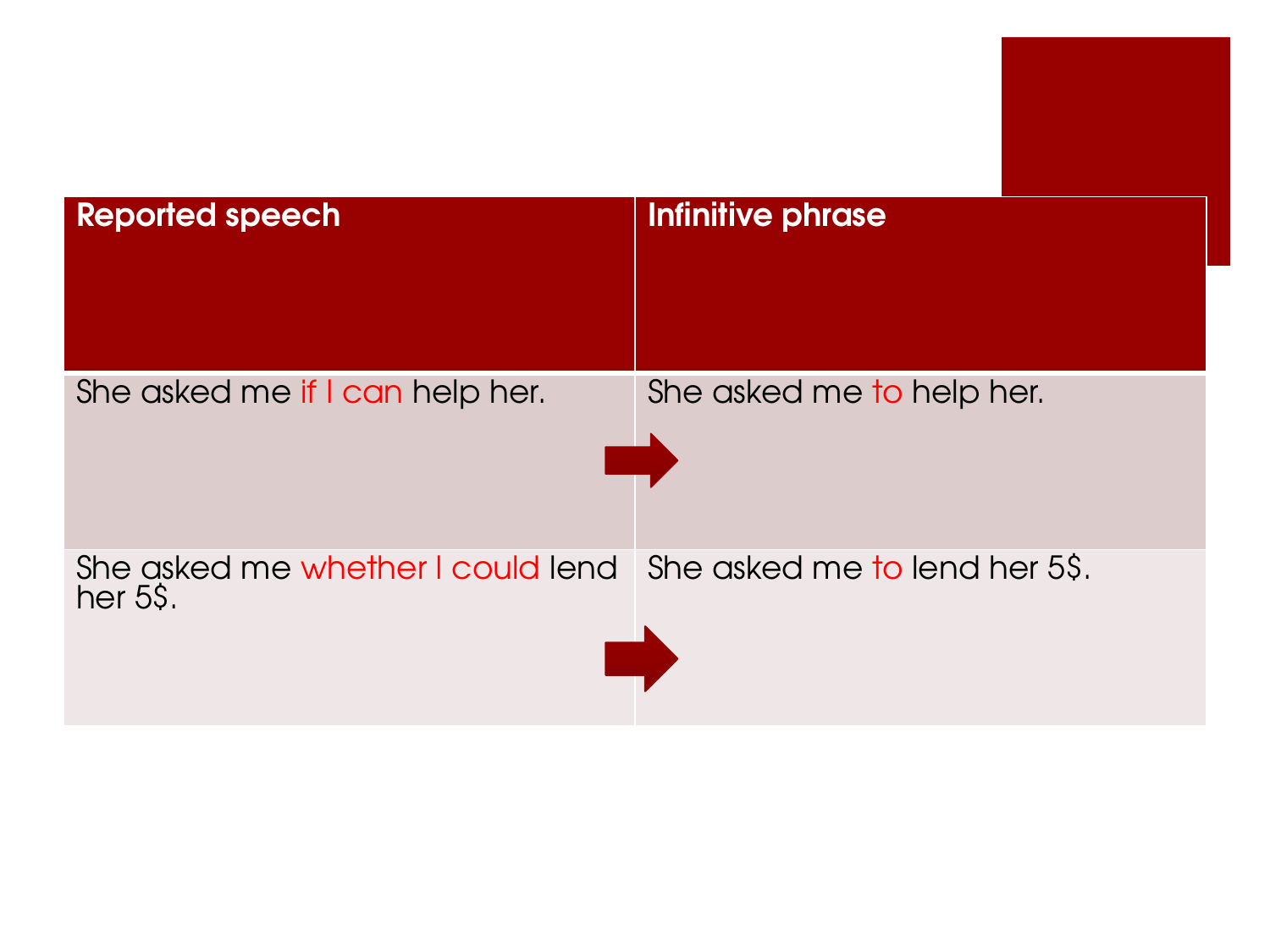

# Request for action
| Reported speech | Infinitive phrase |
| --- | --- |
| She asked me if I can help her. | She asked me to help her. |
| She asked me whether I could lend her 5$. | She asked me to lend her 5$. |